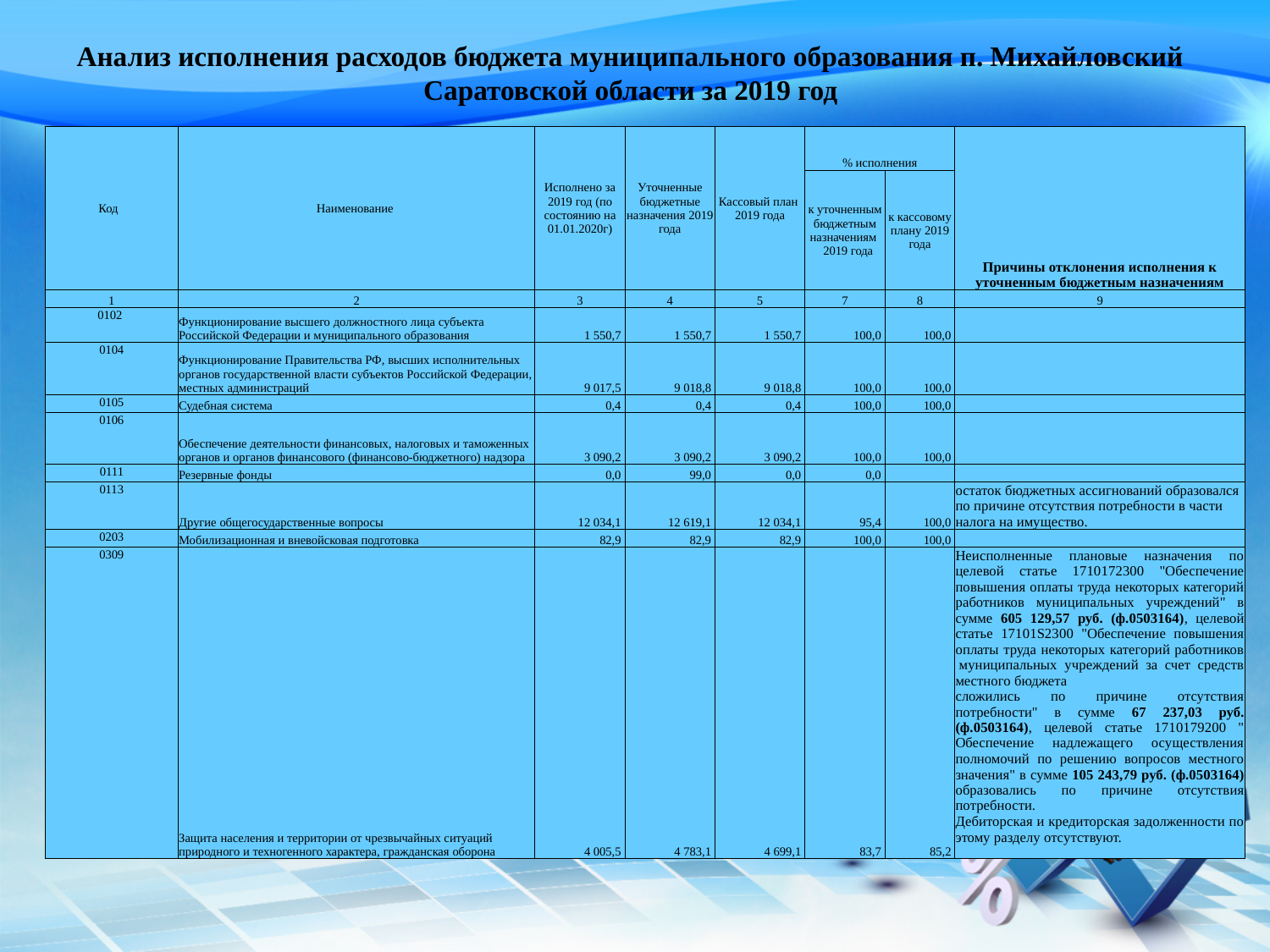

# Анализ исполнения расходов бюджета муниципального образования п. Михайловский Саратовской области за 2019 год
| Код | Наименование | Исполнено за 2019 год (по состоянию на 01.01.2020г) | Уточненные бюджетные назначения 2019 года | Кассовый план 2019 года | % исполнения |  | Причины отклонения исполнения к уточненным бюджетным назначениям |
| --- | --- | --- | --- | --- | --- | --- | --- |
|  |  |  |  |  | к уточненным бюджетным назначениям 2019 года | к кассовому плану 2019 года |  |
| 1 | 2 | 3 | 4 | 5 | 7 | 8 | 9 |
| 0102 | Функционирование высшего должностного лица субъекта Российской Федерации и муниципального образования | 1 550,7 | 1 550,7 | 1 550,7 | 100,0 | 100,0 |  |
| 0104 | Функционирование Правительства РФ, высших исполнительных органов государственной власти субъектов Российской Федерации, местных администраций | 9 017,5 | 9 018,8 | 9 018,8 | 100,0 | 100,0 |  |
| 0105 | Судебная система | 0,4 | 0,4 | 0,4 | 100,0 | 100,0 |  |
| 0106 | Обеспечение деятельности финансовых, налоговых и таможенных органов и органов финансового (финансово-бюджетного) надзора | 3 090,2 | 3 090,2 | 3 090,2 | 100,0 | 100,0 |  |
| 0111 | Резервные фонды | 0,0 | 99,0 | 0,0 | 0,0 |  |  |
| 0113 | Другие общегосударственные вопросы | 12 034,1 | 12 619,1 | 12 034,1 | 95,4 | 100,0 | остаток бюджетных ассигнований образовался по причине отсутствия потребности в части налога на имущество. |
| 0203 | Мобилизационная и вневойсковая подготовка | 82,9 | 82,9 | 82,9 | 100,0 | 100,0 |  |
| 0309 | Защита населения и территории от чрезвычайных ситуаций природного и техногенного характера, гражданская оборона | 4 005,5 | 4 783,1 | 4 699,1 | 83,7 | 85,2 | Неисполненные плановые назначения по целевой статье 1710172300 "Обеспечение повышения оплаты труда некоторых категорий работников муниципальных учреждений" в сумме 605 129,57 руб. (ф.0503164), целевой статье 17101S2300 "Обеспечение повышения оплаты труда некоторых категорий работников  муниципальных учреждений за счет средств местного бюджета сложились по причине отсутствия потребности" в сумме 67 237,03 руб. (ф.0503164), целевой статье 1710179200 " Обеспечение надлежащего осуществления полномочий по решению вопросов местного значения" в сумме 105 243,79 руб. (ф.0503164) образовались по причине отсутствия потребности. Дебиторская и кредиторская задолженности по этому разделу отсутствуют. |